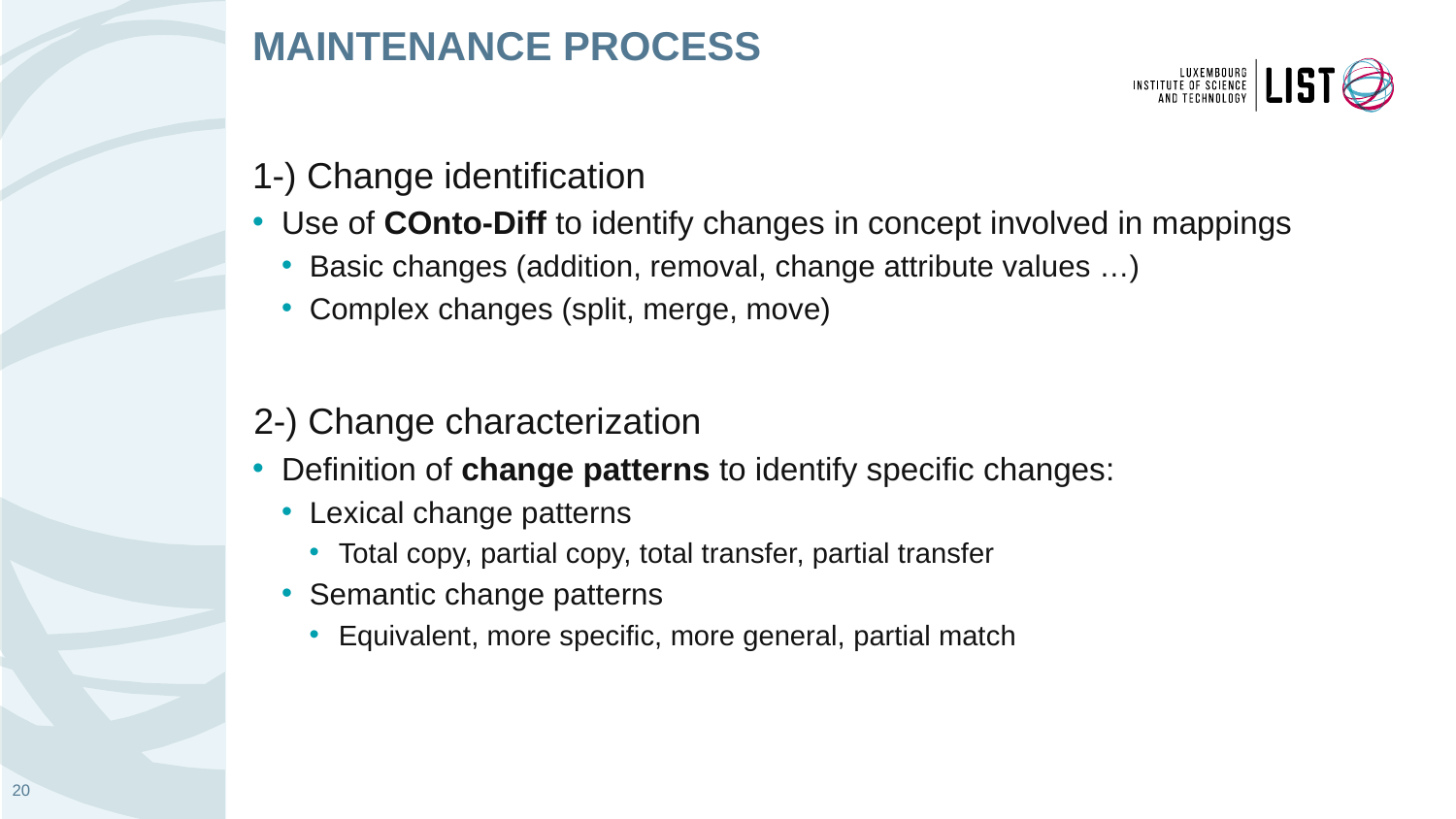

# Maintenance process
1-) Change identification
Use of COnto-Diff to identify changes in concept involved in mappings
Basic changes (addition, removal, change attribute values …)
Complex changes (split, merge, move)

2-) Change characterization
Definition of change patterns to identify specific changes:
Lexical change patterns
Total copy, partial copy, total transfer, partial transfer
Semantic change patterns
Equivalent, more specific, more general, partial match

20